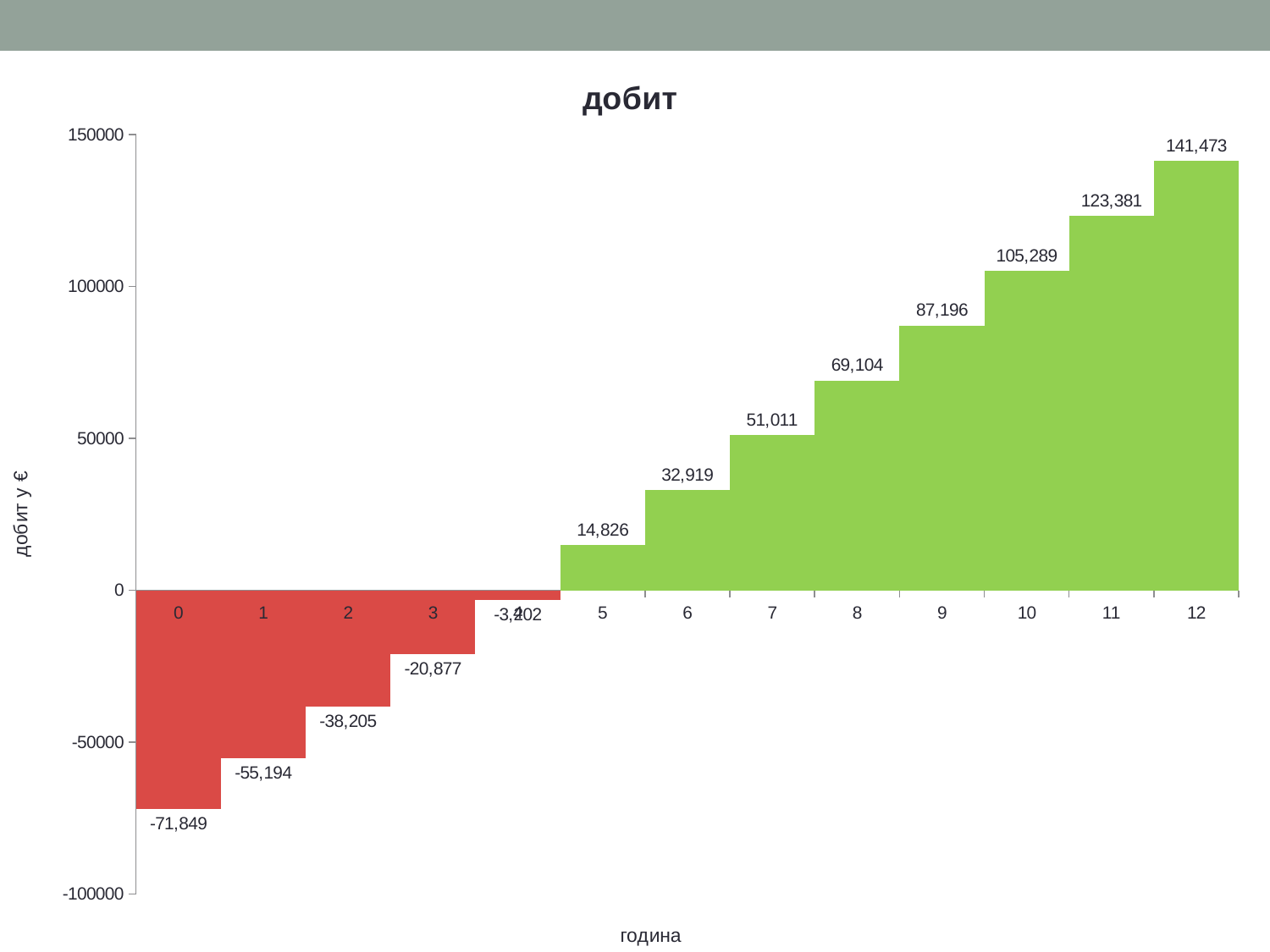

### Chart:

| Category |  |
|---|---|
| 0 | -71849.0 |
| 1 | -55193.576219274255 |
| 2 | -38205.043962933916 |
| 3 | -20876.741061466855 |
| 4 | -3201.872101970423 |
| 5 | 14826.494236715936 |
| 6 | 32918.89801744172 |
| 7 | 51011.301798167464 |
| 8 | 69103.70557889323 |
| 9 | 87196.109359619 |
| 10 | 105288.51314034477 |
| 11 | 123380.91692107046 |
| 12 | 141473.3207017962 |